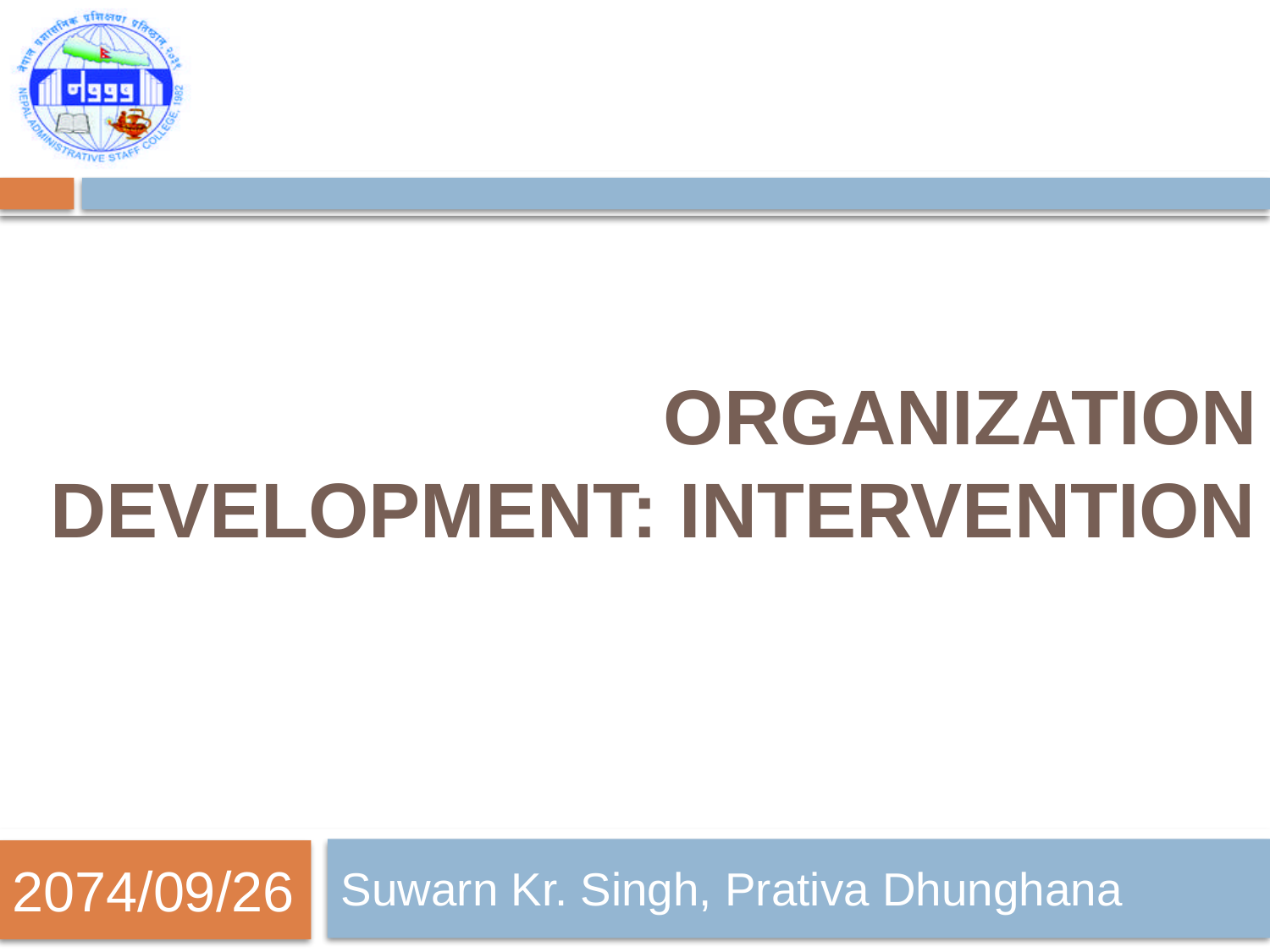

# Organization development: Intervention
Suwarn Kr. Singh, Prativa Dhunghana
2074/09/26